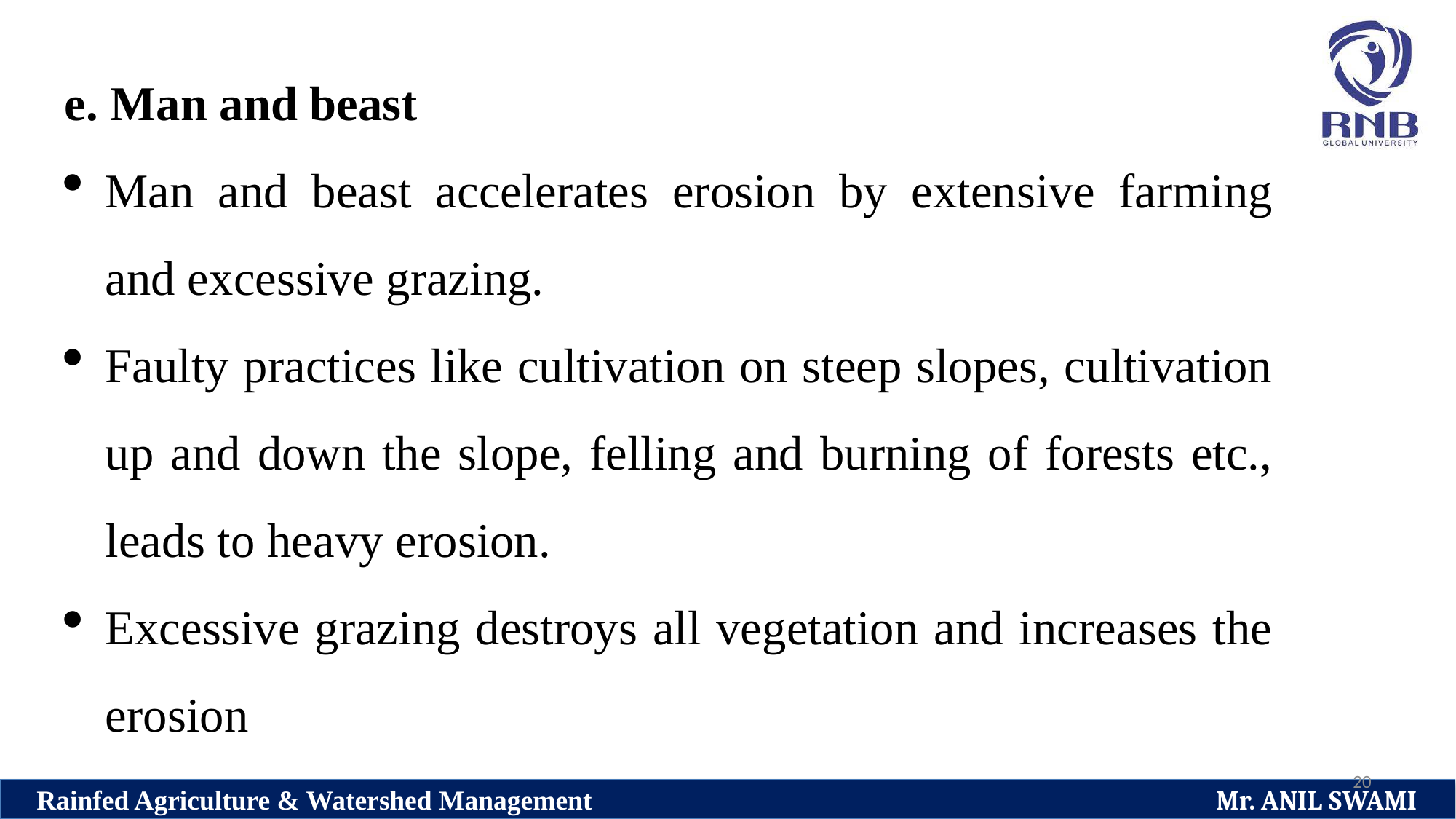

e. Man and beast
Man and beast accelerates erosion by extensive farming and excessive grazing.
Faulty practices like cultivation on steep slopes, cultivation up and down the slope, felling and burning of forests etc., leads to heavy erosion.
Excessive grazing destroys all vegetation and increases the erosion
20